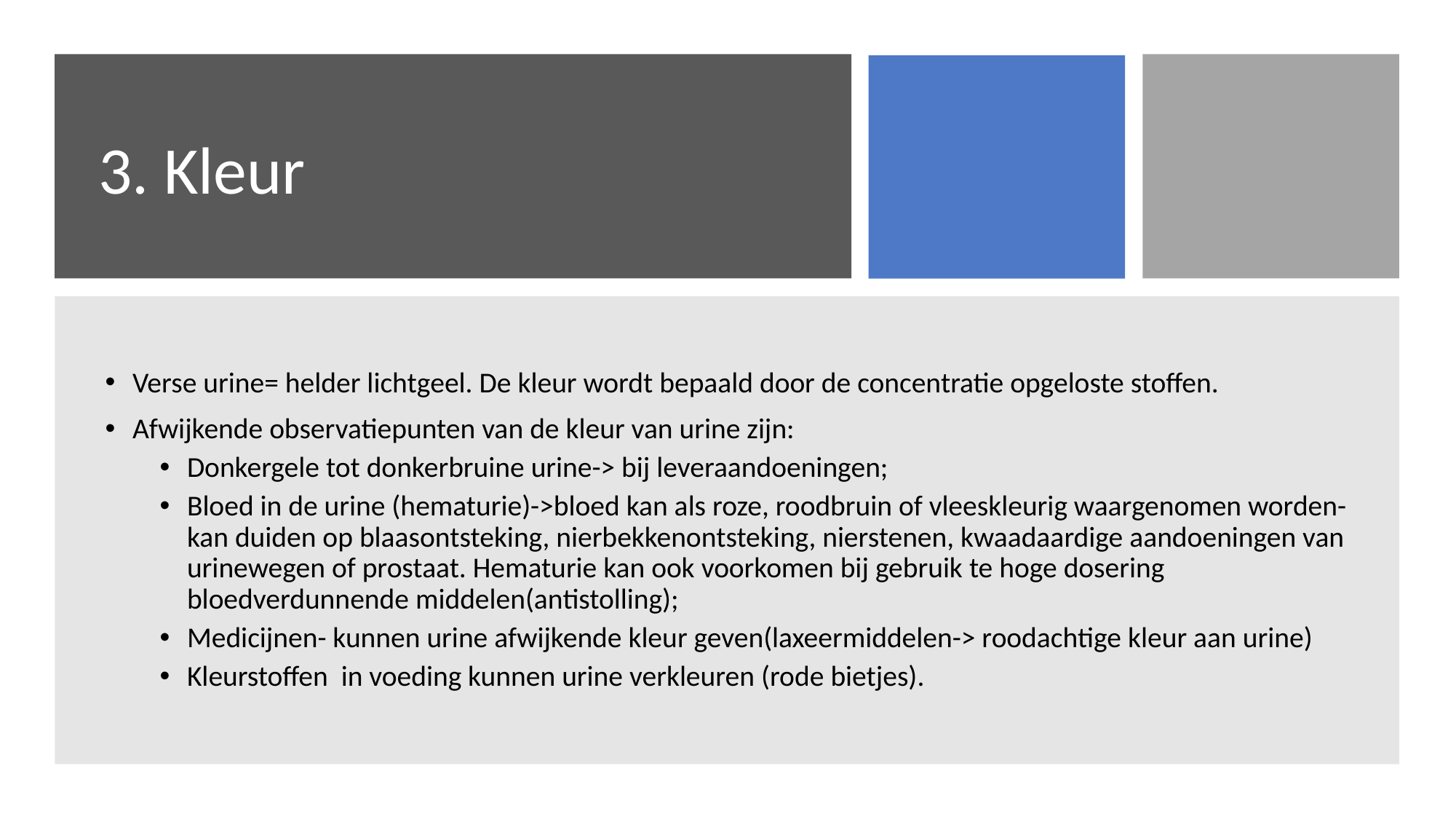

# 3. Kleur

Verse urine= helder lichtgeel. De kleur wordt bepaald door de concentratie opgeloste stoffen.
Afwijkende observatiepunten van de kleur van urine zijn:
Donkergele tot donkerbruine urine-> bij leveraandoeningen;
Bloed in de urine (hematurie)->bloed kan als roze, roodbruin of vleeskleurig waargenomen worden- kan duiden op blaasontsteking, nierbekkenontsteking, nierstenen, kwaadaardige aandoeningen van urinewegen of prostaat. Hematurie kan ook voorkomen bij gebruik te hoge dosering bloedverdunnende middelen(antistolling);
Medicijnen- kunnen urine afwijkende kleur geven(laxeermiddelen-> roodachtige kleur aan urine)
Kleurstoffen  in voeding kunnen urine verkleuren (rode bietjes).